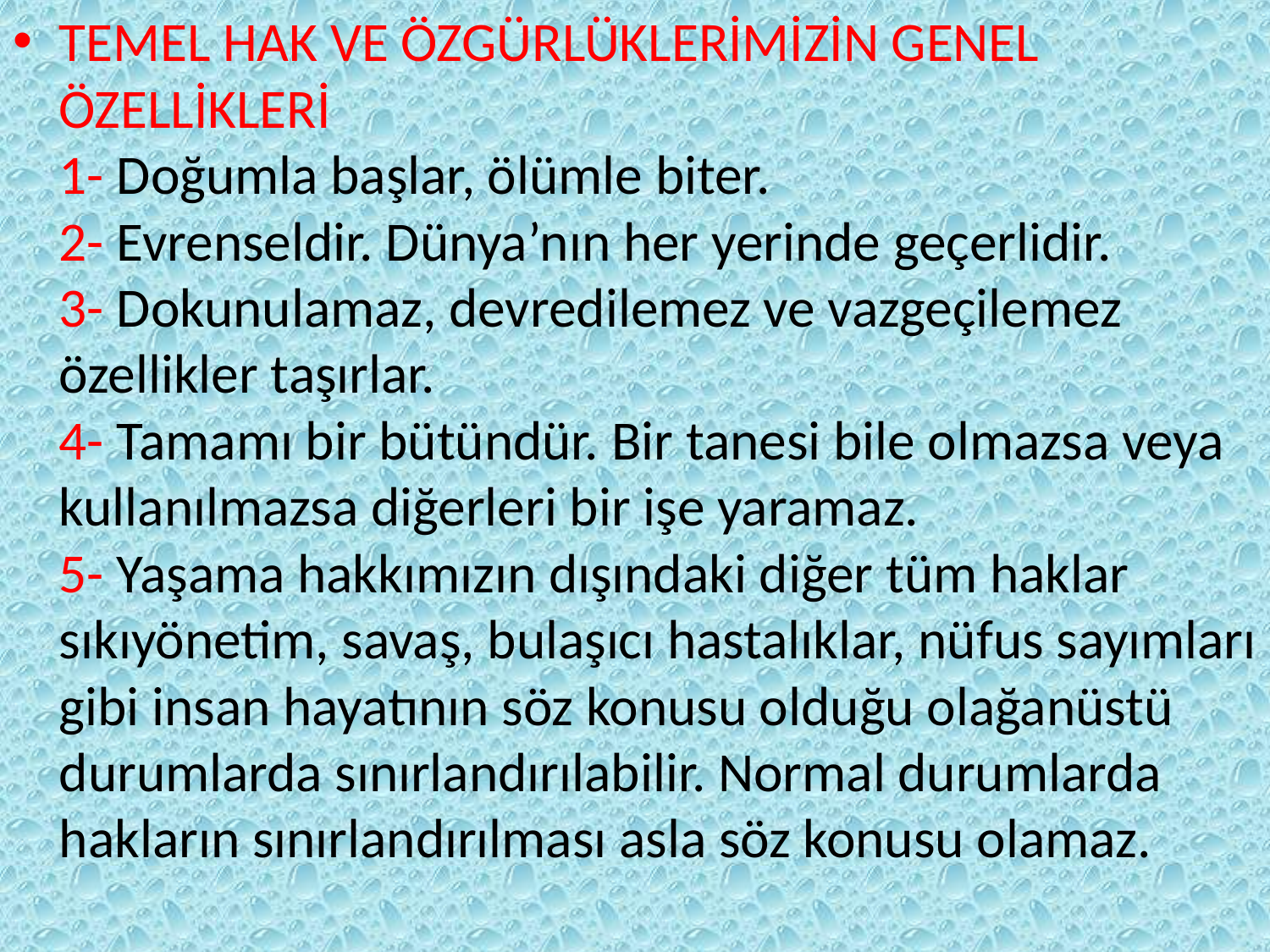

TEMEL HAK VE ÖZGÜRLÜKLERİMİZİN GENEL ÖZELLİKLERİ
1- Doğumla başlar, ölümle biter.
2- Evrenseldir. Dünya’nın her yerinde geçerlidir.
3- Dokunulamaz, devredilemez ve vazgeçilemez özellikler taşırlar.
4- Tamamı bir bütündür. Bir tanesi bile olmazsa veya kullanılmazsa diğerleri bir işe yaramaz.
5- Yaşama hakkımızın dışındaki diğer tüm haklar sıkıyönetim, savaş, bulaşıcı hastalıklar, nüfus sayımları gibi insan hayatının söz konusu olduğu olağanüstü durumlarda sınırlandırılabilir. Normal durumlarda hakların sınırlandırılması asla söz konusu olamaz.